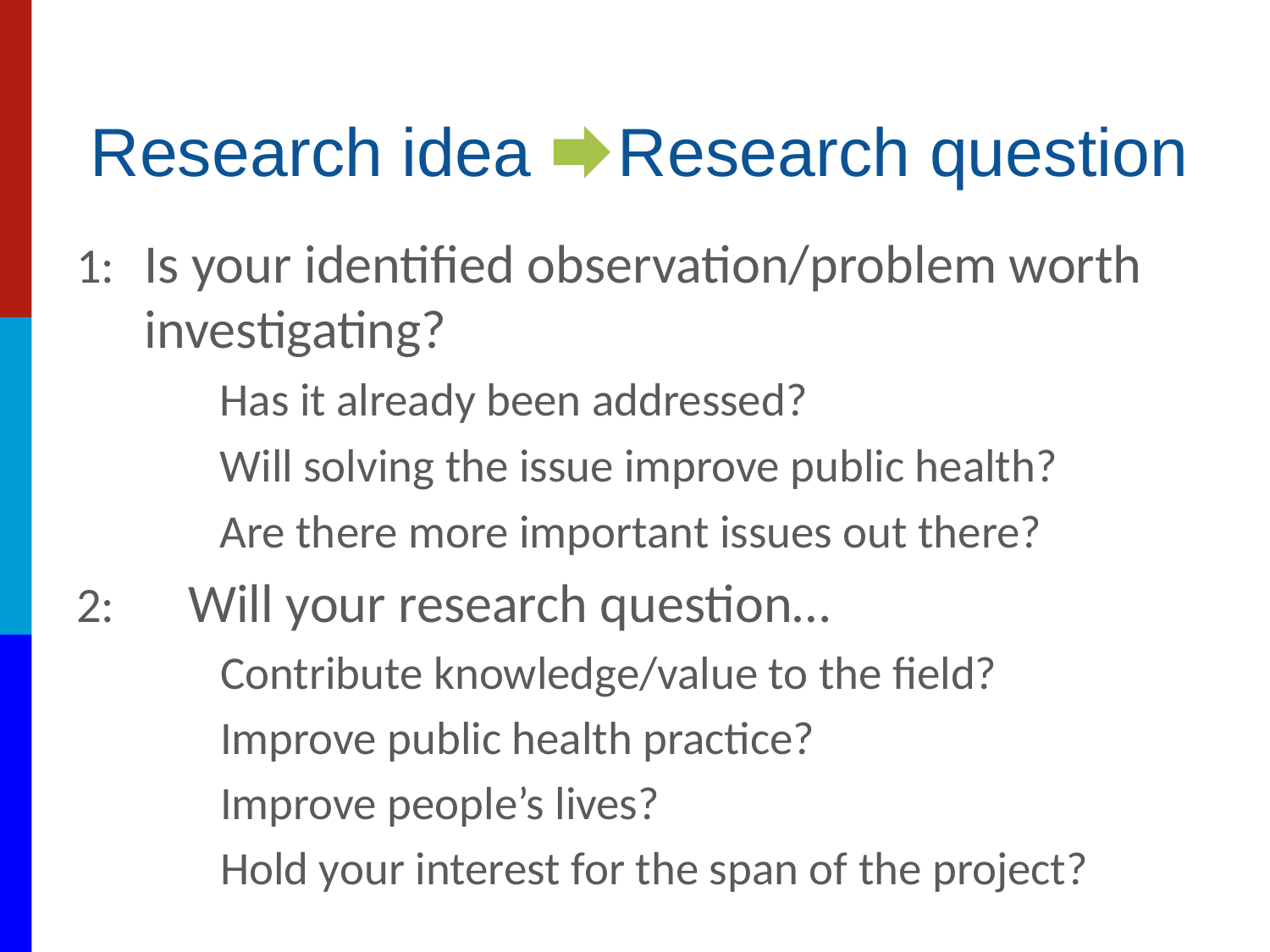

# Research idea     Research question

1:	Is your identified observation/problem worth investigating?
Has it already been addressed?
Will solving the issue improve public health?
Are there more important issues out there?
2:	Will your research question…
Contribute knowledge/value to the field?
Improve public health practice?
Improve people’s lives?
Hold your interest for the span of the project?